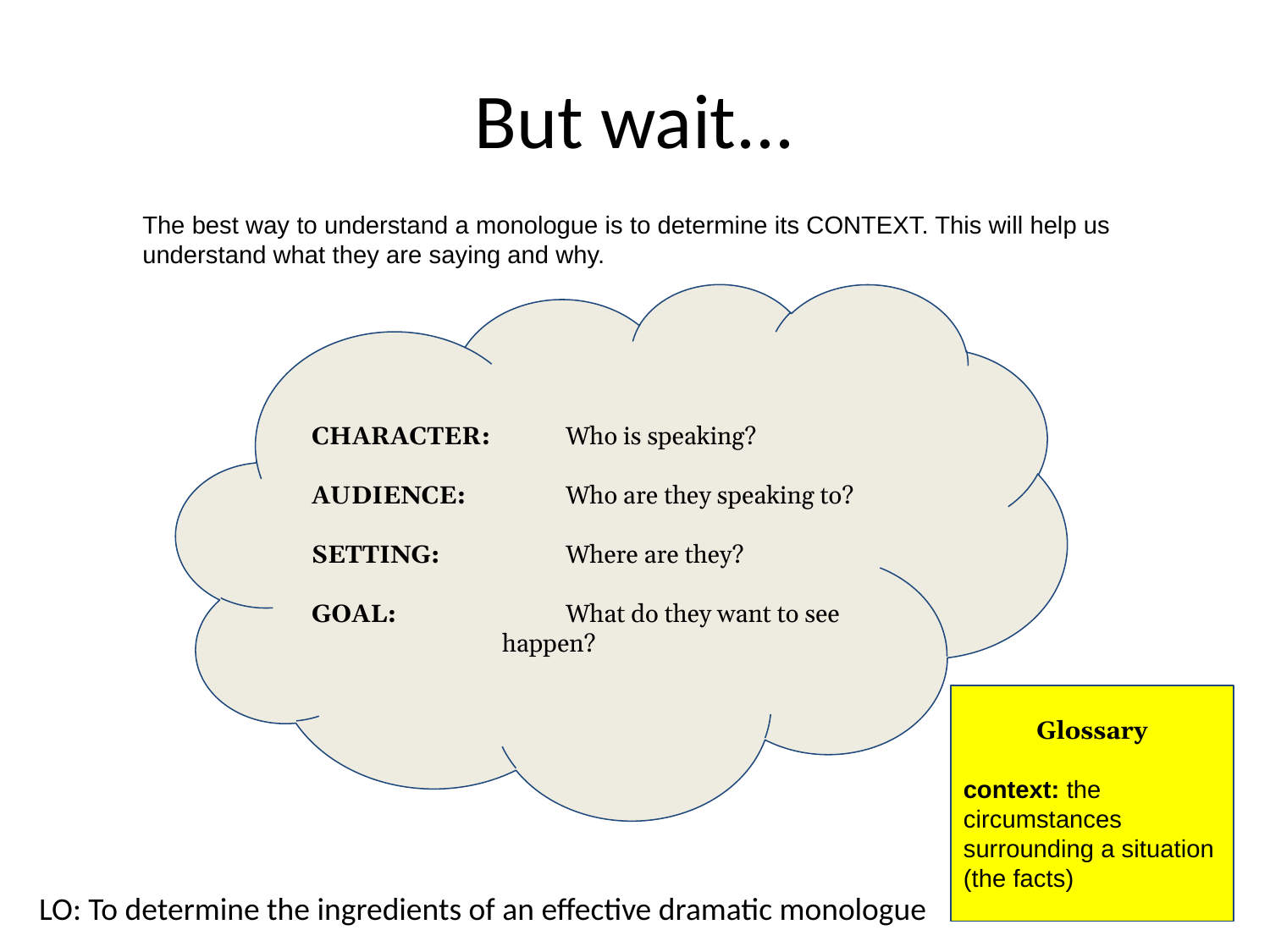

# But wait...
The best way to understand a monologue is to determine its CONTEXT. This will help us understand what they are saying and why.
CHARACTER: 	Who is speaking?

AUDIENCE: 	Who are they speaking to?

SETTING: 	Where are they?

GOAL: 		What do they want to see
happen?
Glossary

context: the circumstances surrounding a situation (the facts)
LO: To determine the ingredients of an effective dramatic monologue